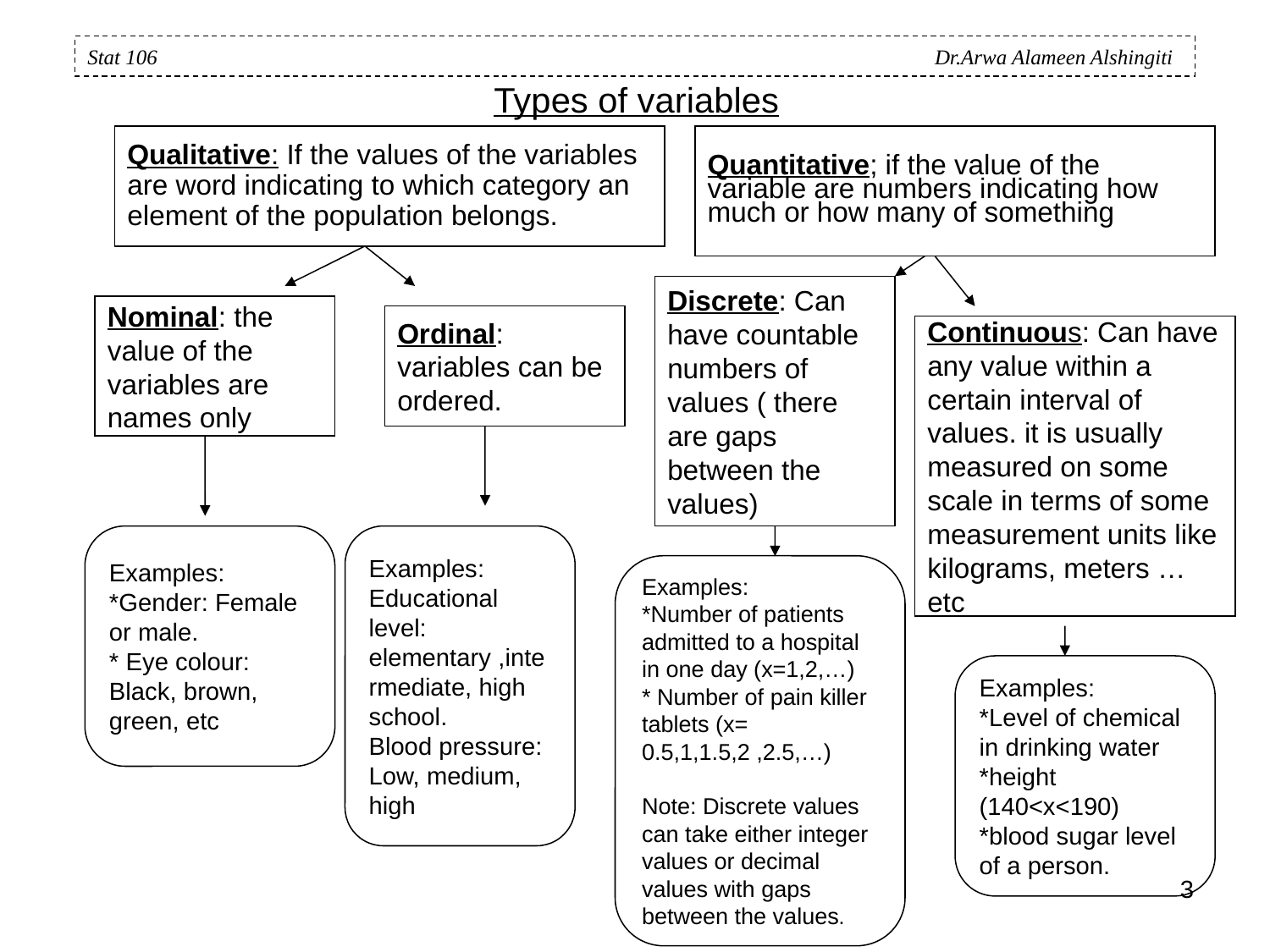

Types of variables
Stat 106                                                                                                                                                   Dr.Arwa Alameen Alshingiti
Qualitative: If the values of the variables are word indicating to which category an element of the population belongs.
Quantitative; if the value of the variable are numbers indicating how much or how many of something

Discrete: Can have countable numbers of values ( there are gaps between the values)
Nominal: the value of the variables are names only
Ordinal: variables can be ordered.
Continuous: Can have any value within a certain interval of values. it is usually measured on some scale in terms of some measurement units like kilograms, meters …etc

Examples:
*Gender: Female or male.
* Eye colour: Black, brown, green, etc
Examples:
Educational level: elementary ,intermediate, high school.
Blood pressure: Low, medium, high

Examples:
*Number of patients admitted to a hospital in one day (x=1,2,…)
* Number of pain killer tablets (x= 0.5,1,1.5,2 ,2.5,…)

Note: Discrete values can take either integer values or decimal values with gaps between the values.

Examples:
*Level of chemical in drinking water
*height (140<x<190)
*blood sugar level of a person.
3